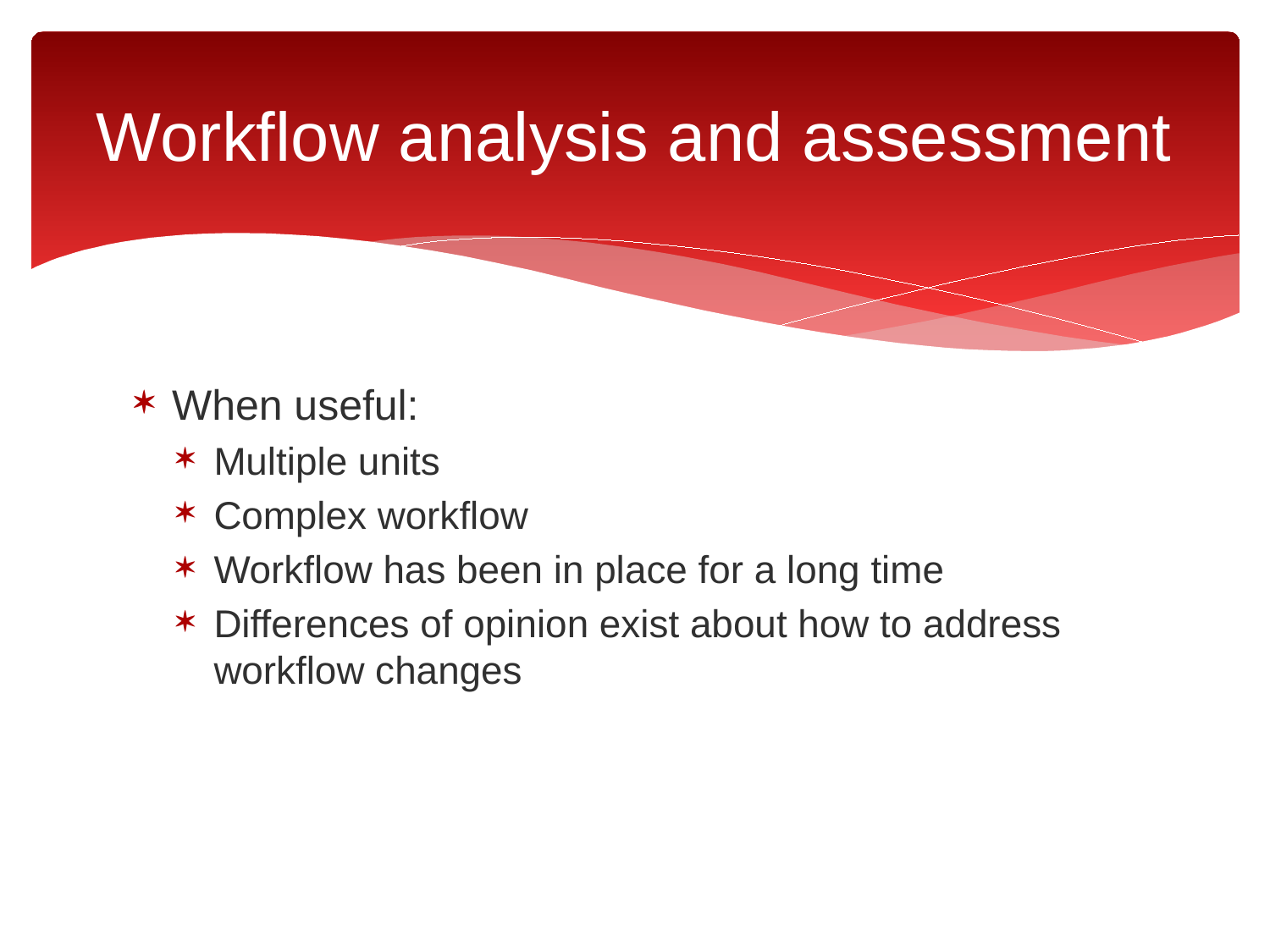

# Workflow analysis and assessment
When useful:
Multiple units
Complex workflow
Workflow has been in place for a long time
Differences of opinion exist about how to address workflow changes